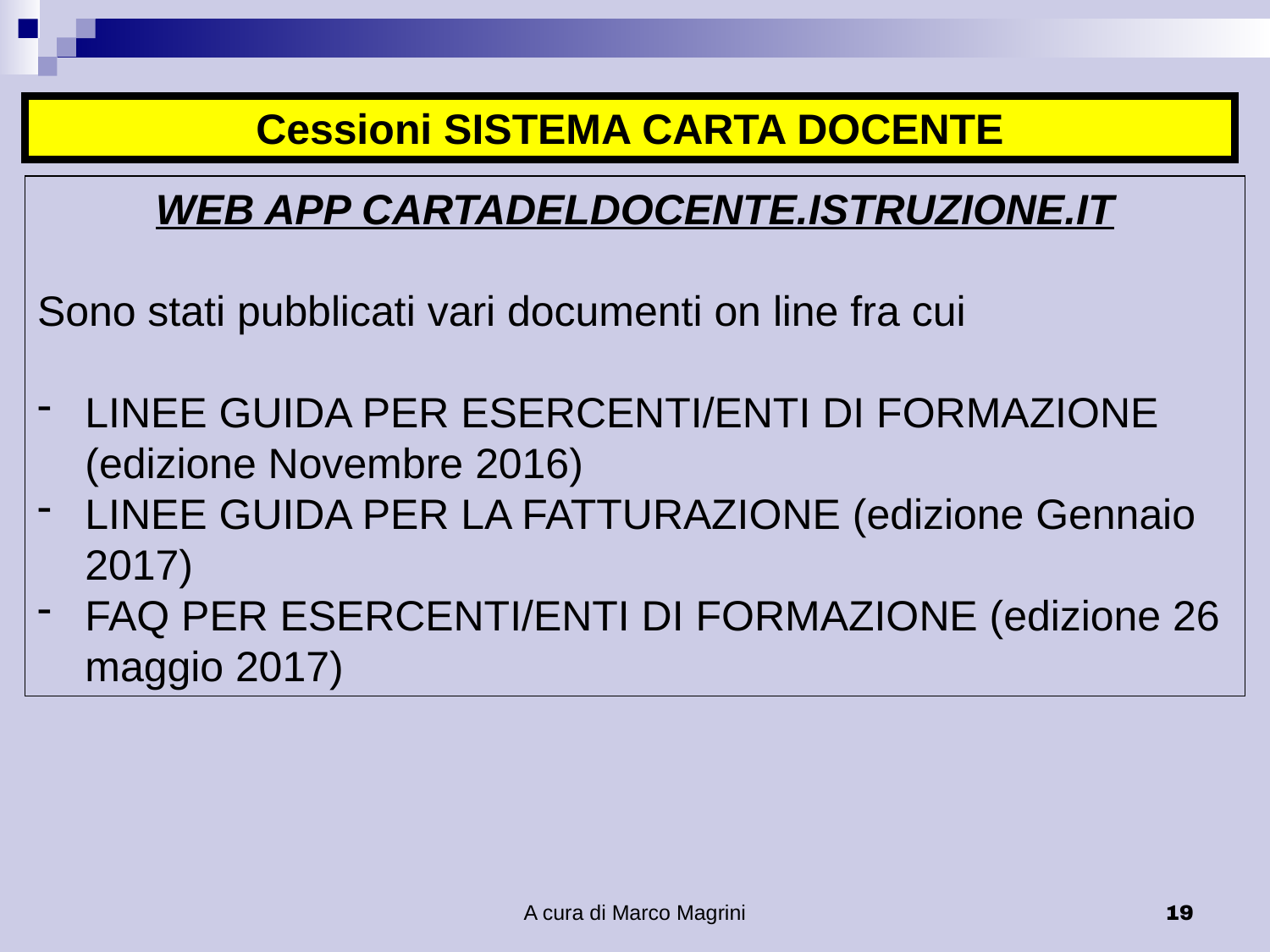

Cessioni SISTEMA CARTA DOCENTE
WEB APP CARTADELDOCENTE.ISTRUZIONE.IT

Sono stati pubblicati vari documenti on line fra cui

LINEE GUIDA PER ESERCENTI/ENTI DI FORMAZIONE (edizione Novembre 2016)
LINEE GUIDA PER LA FATTURAZIONE (edizione Gennaio 2017)
FAQ PER ESERCENTI/ENTI DI FORMAZIONE (edizione 26 maggio 2017)

A cura di Marco Magrini
19